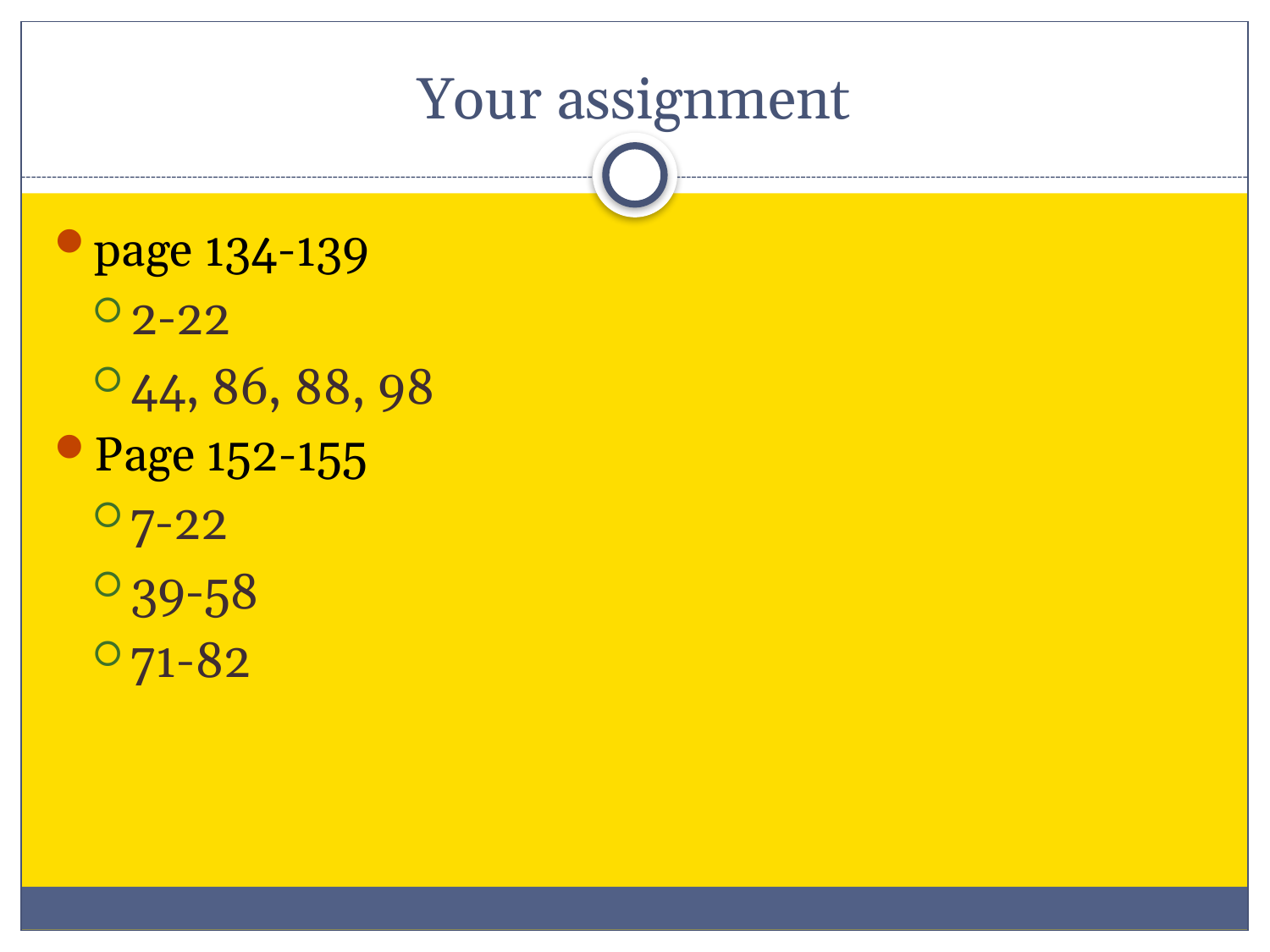

# Your assignment
page 134-139
2-22
44, 86, 88, 98
Page 152-155
7-22
39-58
71-82